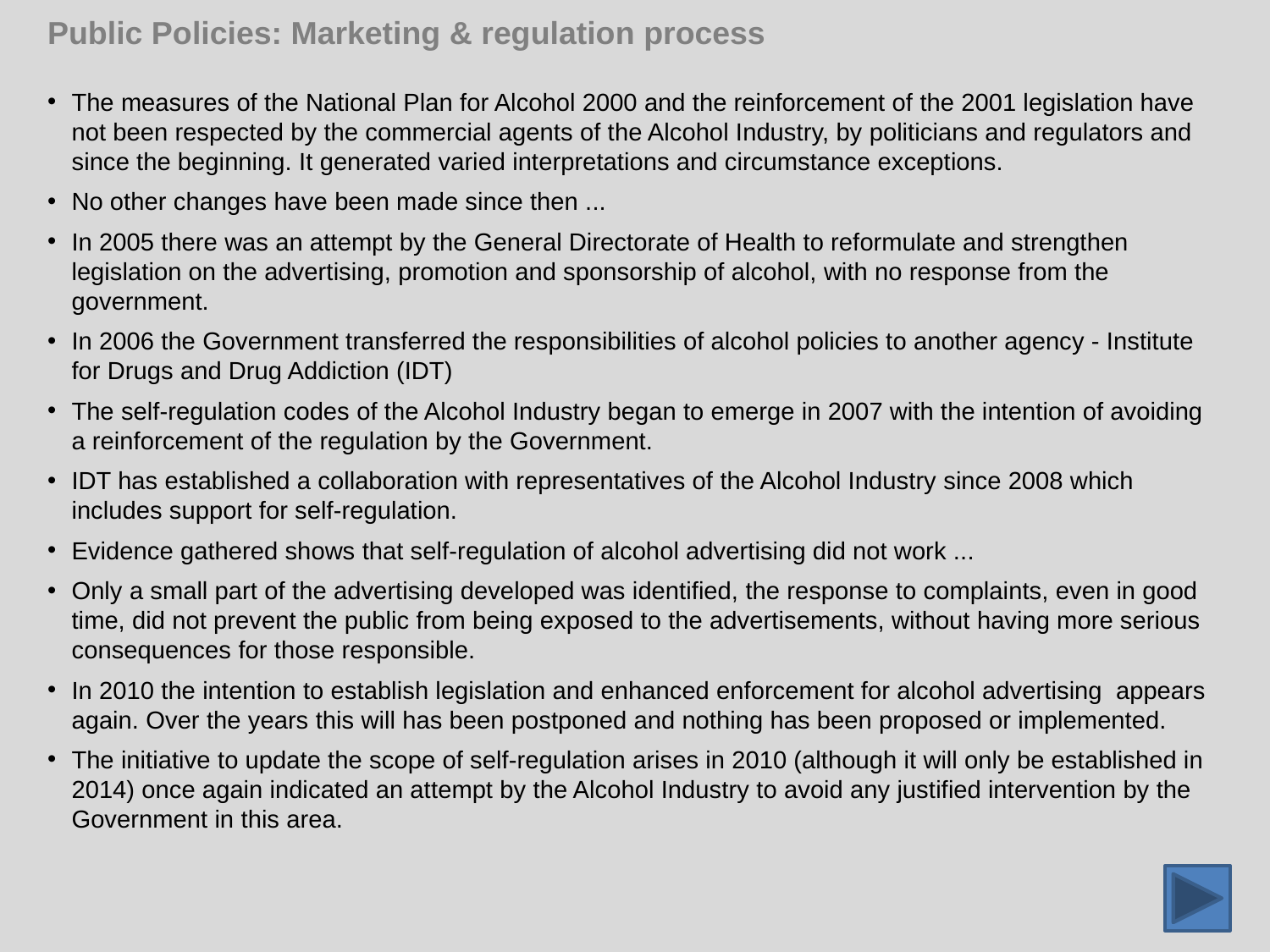

Public Policies: Marketing & regulation process
The measures of the National Plan for Alcohol 2000 and the reinforcement of the 2001 legislation have not been respected by the commercial agents of the Alcohol Industry, by politicians and regulators and since the beginning. It generated varied interpretations and circumstance exceptions.
No other changes have been made since then ...
In 2005 there was an attempt by the General Directorate of Health to reformulate and strengthen legislation on the advertising, promotion and sponsorship of alcohol, with no response from the government.
In 2006 the Government transferred the responsibilities of alcohol policies to another agency - Institute for Drugs and Drug Addiction (IDT)
The self-regulation codes of the Alcohol Industry began to emerge in 2007 with the intention of avoiding a reinforcement of the regulation by the Government.
IDT has established a collaboration with representatives of the Alcohol Industry since 2008 which includes support for self-regulation.
Evidence gathered shows that self-regulation of alcohol advertising did not work ...
Only a small part of the advertising developed was identified, the response to complaints, even in good time, did not prevent the public from being exposed to the advertisements, without having more serious consequences for those responsible.
In 2010 the intention to establish legislation and enhanced enforcement for alcohol advertising  appears again. Over the years this will has been postponed and nothing has been proposed or implemented.
The initiative to update the scope of self-regulation arises in 2010 (although it will only be established in 2014) once again indicated an attempt by the Alcohol Industry to avoid any justified intervention by the Government in this area.